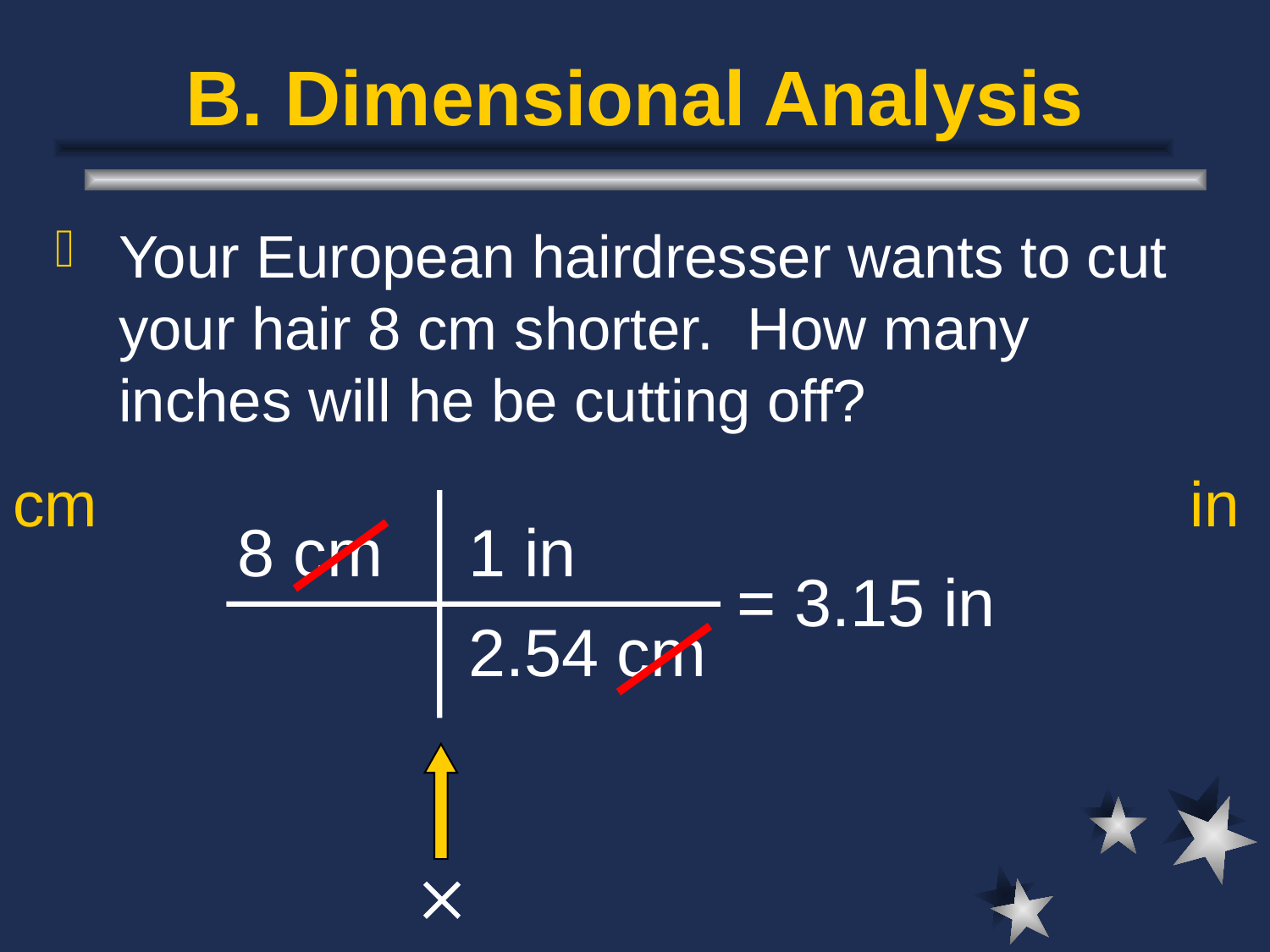

# B. Dimensional Analysis
Your European hairdresser wants to cut your hair 8 cm shorter.  How many inches will he be cutting off?
cm
in

8 cm
1 in
2.54 cm

= 3.15 in

×